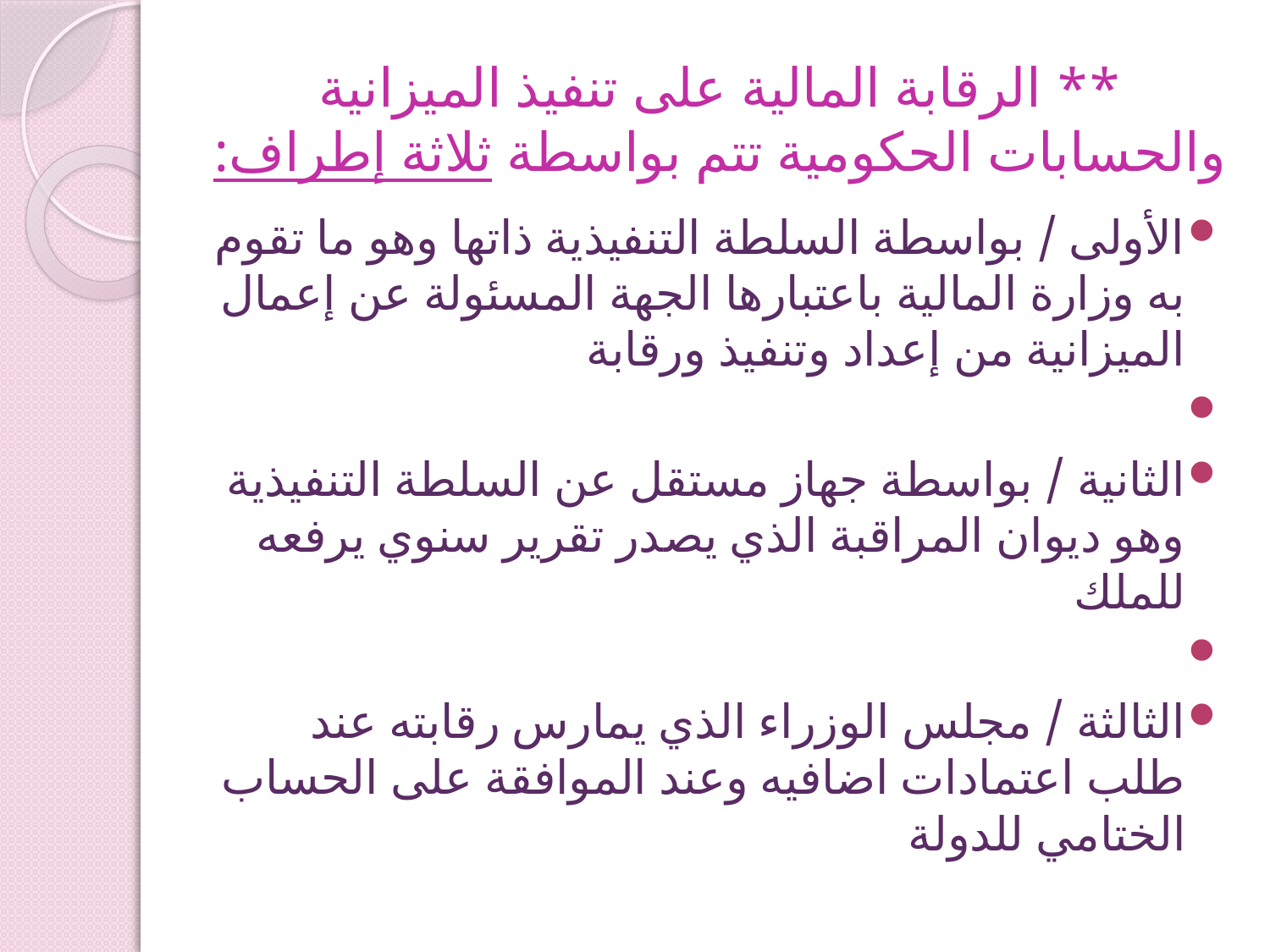

# ** الرقابة المالية على تنفيذ الميزانية والحسابات الحكومية تتم بواسطة ثلاثة إطراف:
الأولى / بواسطة السلطة التنفيذية ذاتها وهو ما تقوم به وزارة المالية باعتبارها الجهة المسئولة عن إعمال الميزانية من إعداد وتنفيذ ورقابة

الثانية / بواسطة جهاز مستقل عن السلطة التنفيذية وهو ديوان المراقبة الذي يصدر تقرير سنوي يرفعه للملك

الثالثة / مجلس الوزراء الذي يمارس رقابته عند طلب اعتمادات اضافيه وعند الموافقة على الحساب الختامي للدولة